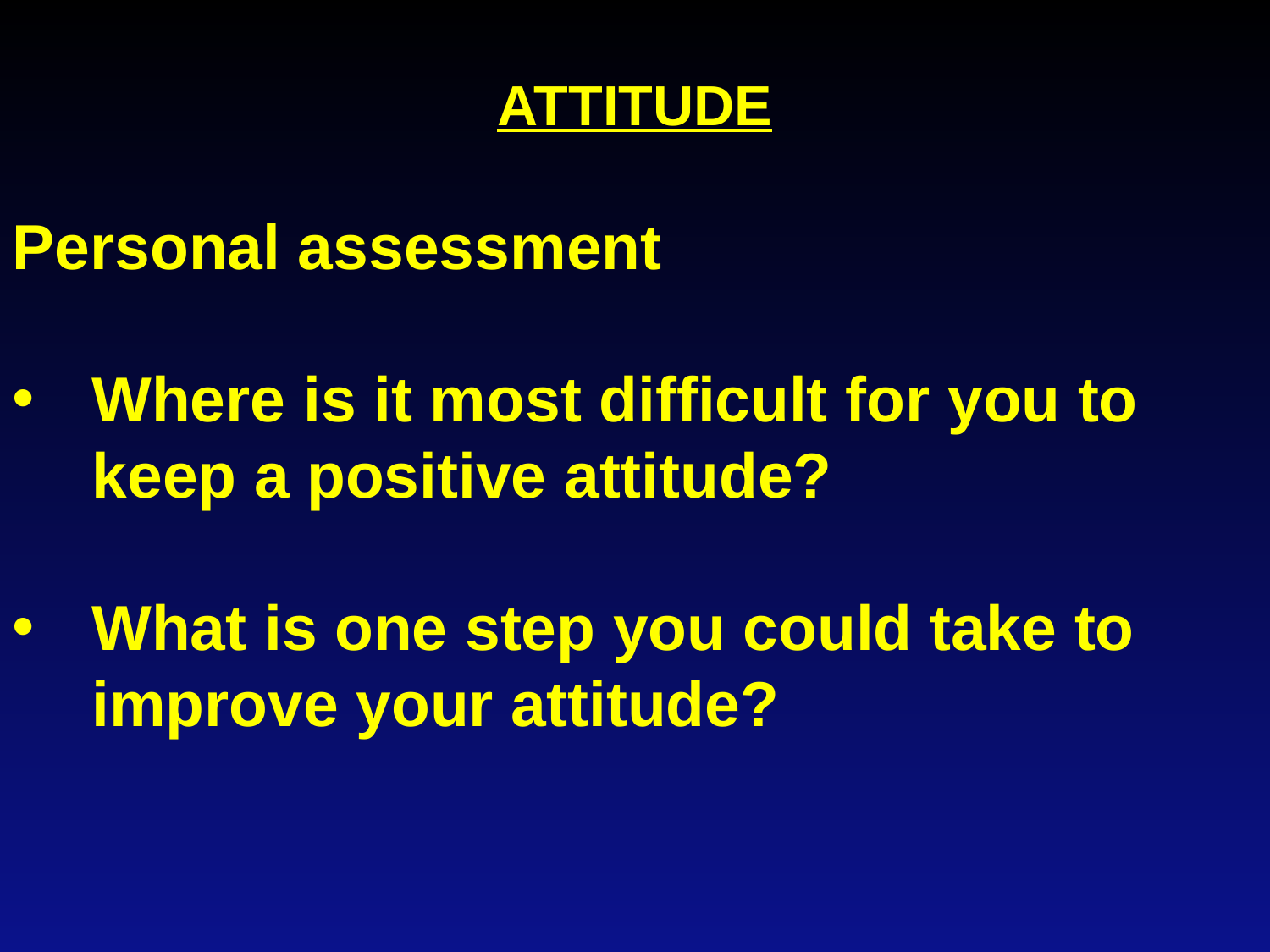

ATTITUDE

Personal assessment

Where is it most difficult for you to keep a positive attitude?

What is one step you could take to improve your attitude?